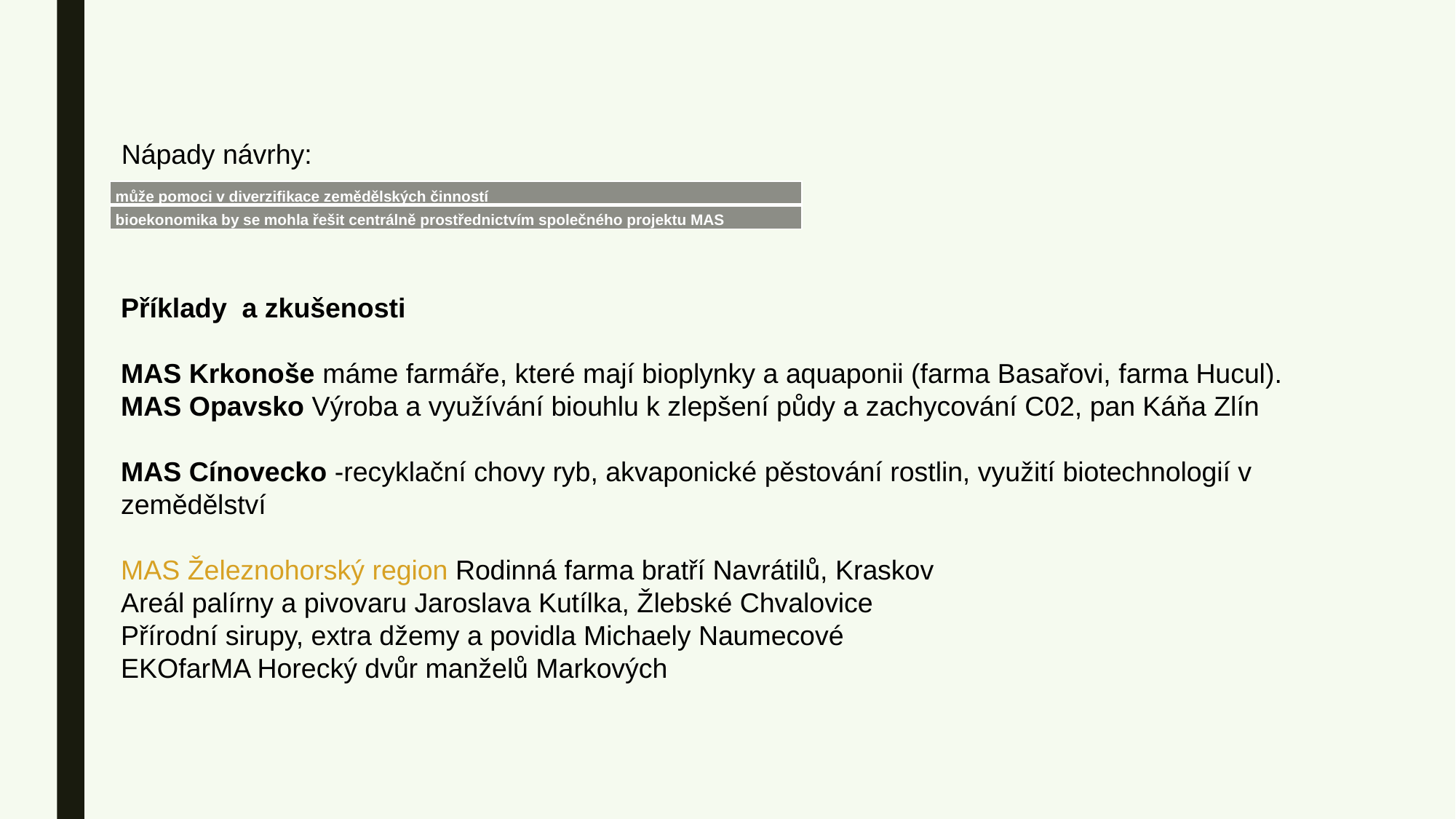

Nápady návrhy:
| může pomoci v diverzifikace zemědělských činností |
| --- |
| bioekonomika by se mohla řešit centrálně prostřednictvím společného projektu MAS |
Příklady  a zkušenosti

MAS Krkonoše máme farmáře, které mají bioplynky a aquaponii (farma Basařovi, farma Hucul).
MAS Opavsko Výroba a využívání biouhlu k zlepšení půdy a zachycování C02, pan Káňa Zlín

MAS Cínovecko -recyklační chovy ryb, akvaponické pěstování rostlin, využití biotechnologií v zemědělství

MAS Železnohorský region Rodinná farma bratří Navrátilů, Kraskov
Areál palírny a pivovaru Jaroslava Kutílka, Žlebské Chvalovice
Přírodní sirupy, extra džemy a povidla Michaely Naumecové
EKOfarMA Horecký dvůr manželů Markových